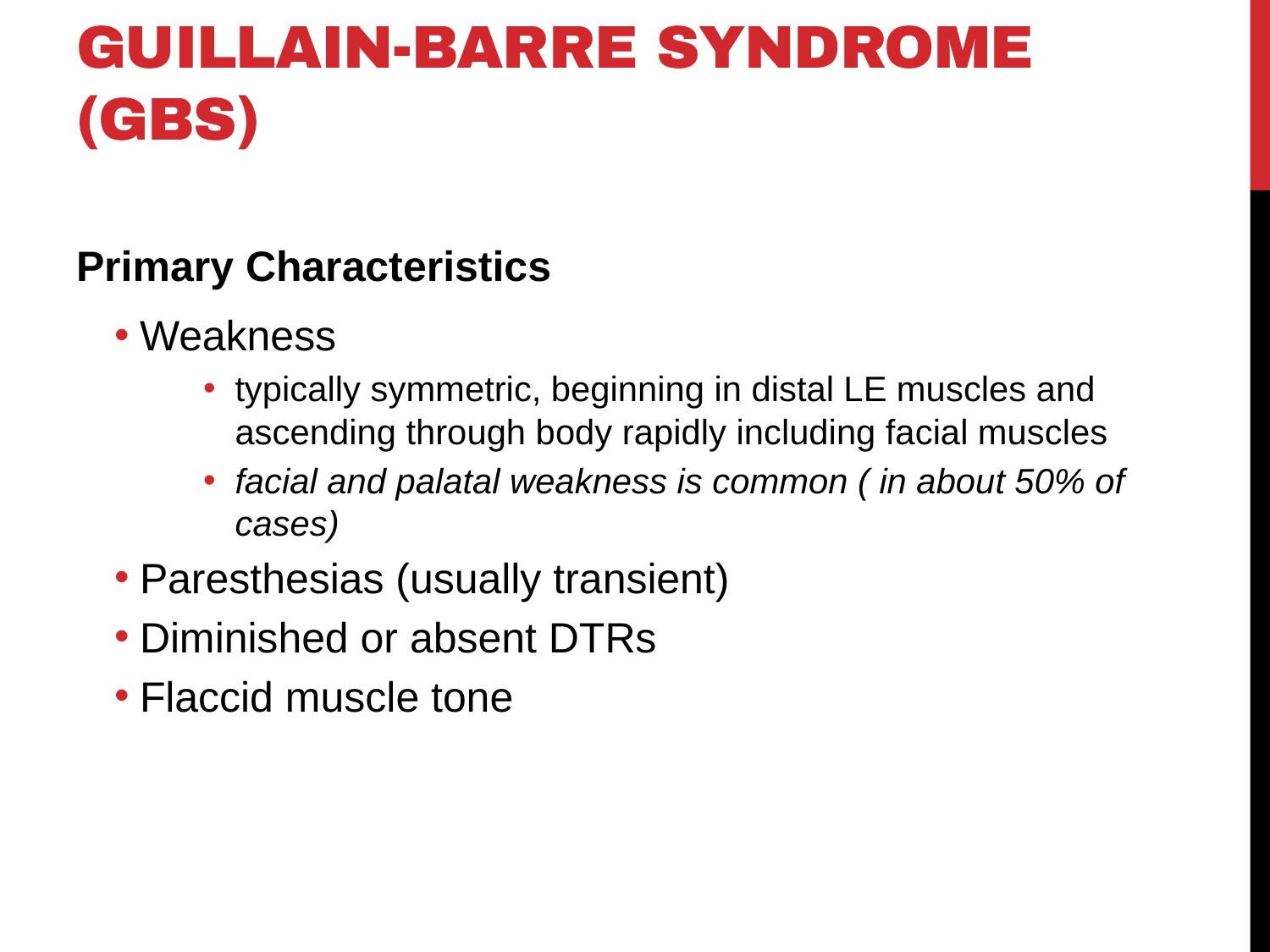

# Guillain-Barre Syndrome (GBS)
Primary Characteristics
Weakness
typically symmetric, beginning in distal LE muscles and ascending through body rapidly including facial muscles
facial and palatal weakness is common ( in about 50% of cases)
Paresthesias (usually transient)
Diminished or absent DTRs
Flaccid muscle tone